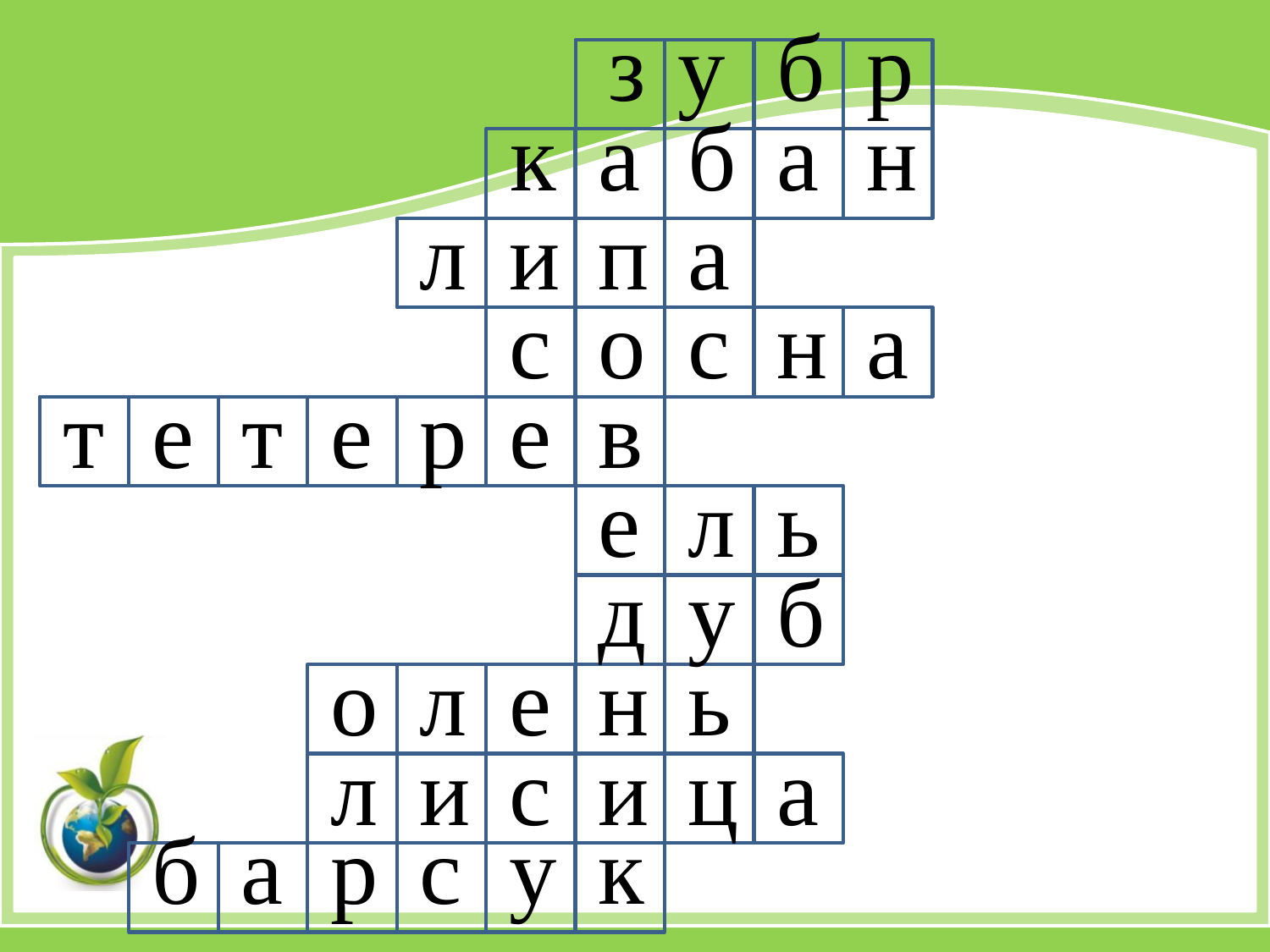

з
у
б
р

к
а
б
а
н

л
и
п
а

с
о
с
н
а

т
е
т
е
р
е
в

е
л
ь

д
у
б

о
л
е
н
ь

л
и
с
и
ц
а

б
а
р
с
у
к